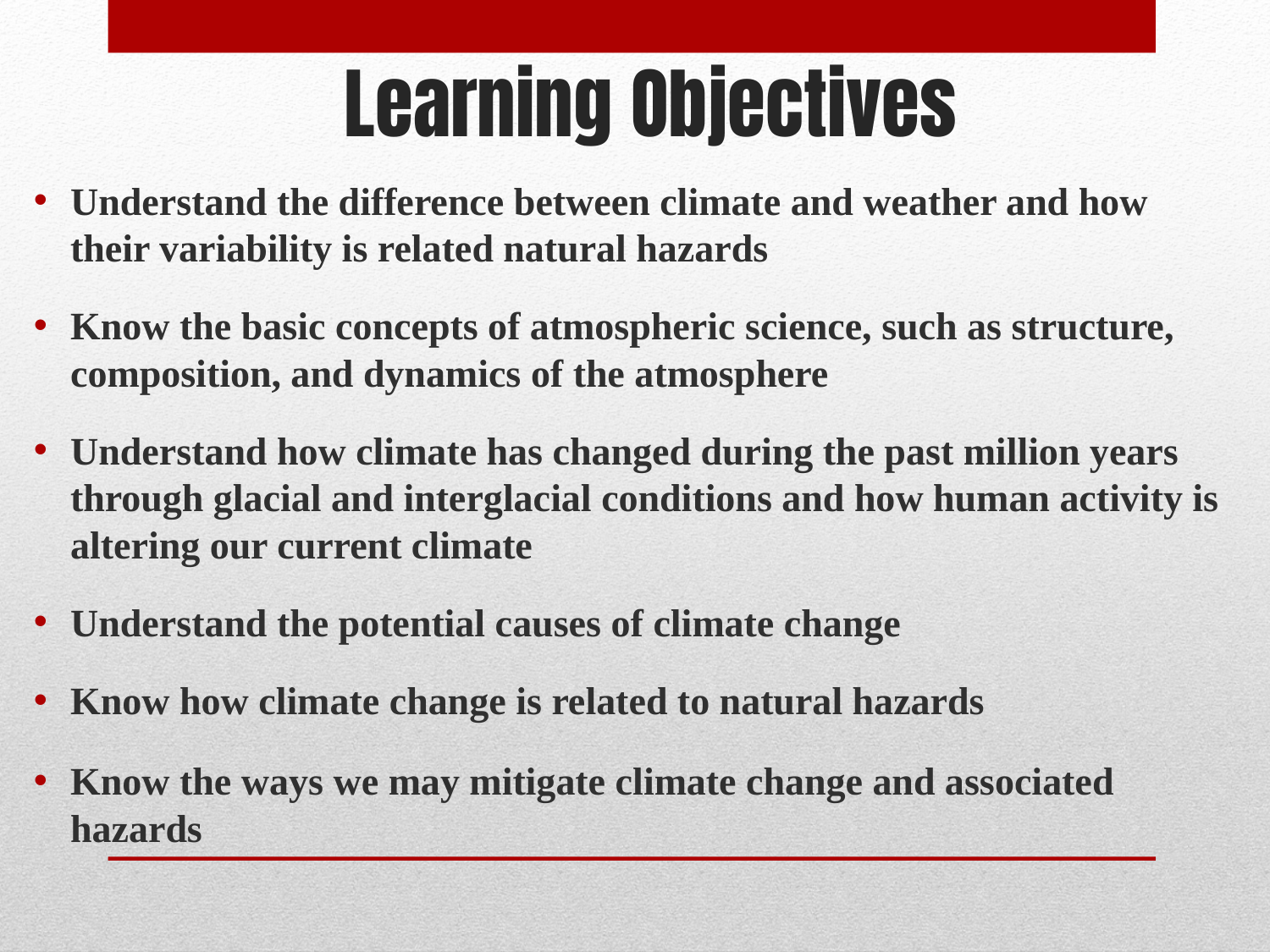

Learning Objectives
Understand the difference between climate and weather and how their variability is related natural hazards

Know the basic concepts of atmospheric science, such as structure, composition, and dynamics of the atmosphere

Understand how climate has changed during the past million years through glacial and interglacial conditions and how human activity is altering our current climate

Understand the potential causes of climate change

Know how climate change is related to natural hazards

Know the ways we may mitigate climate change and associated hazards